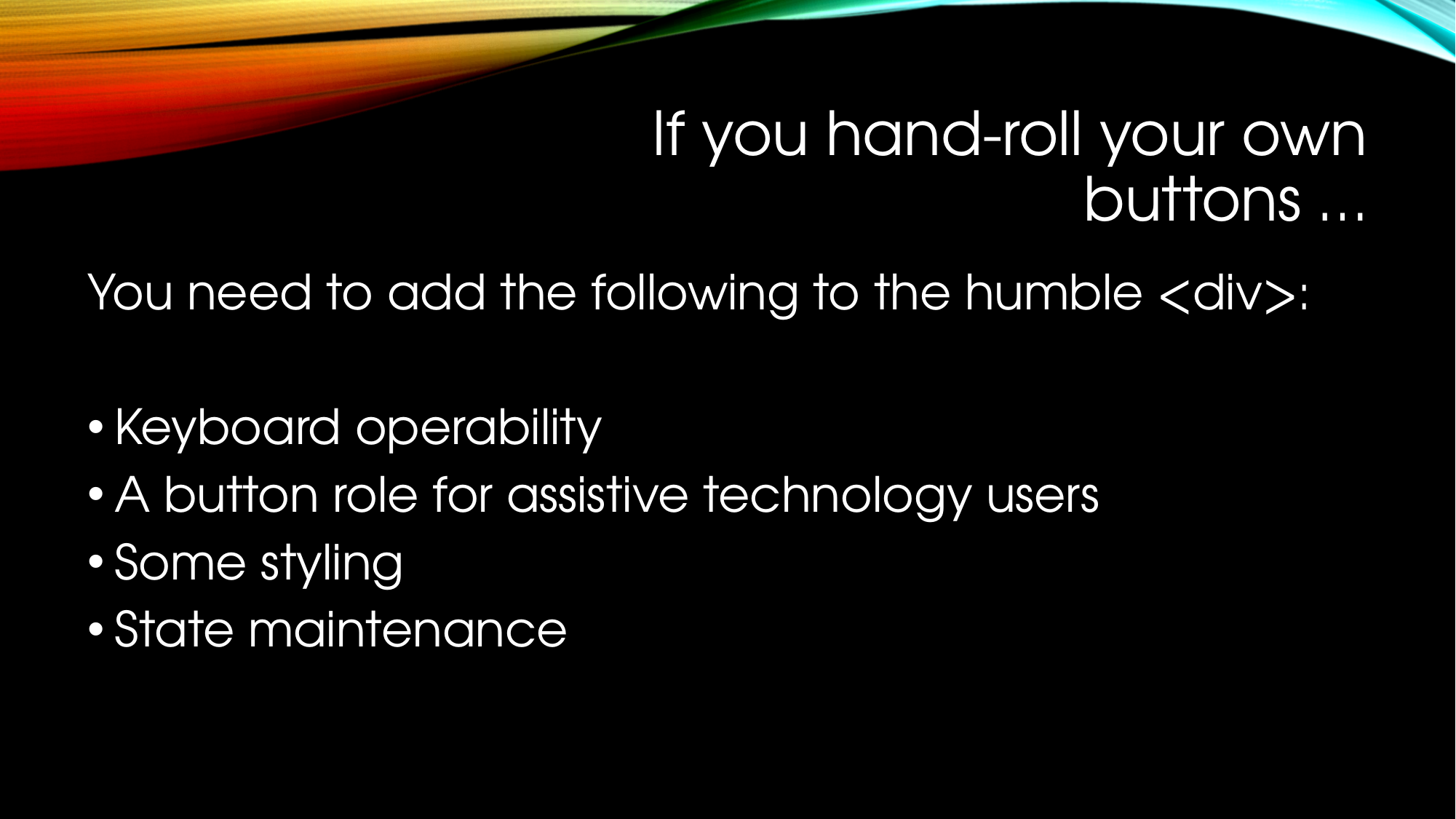

# If you hand-roll your own buttons …
You need to add the following to the humble <div>:

Keyboard operability
A button role for assistive technology users
Some styling
State maintenance